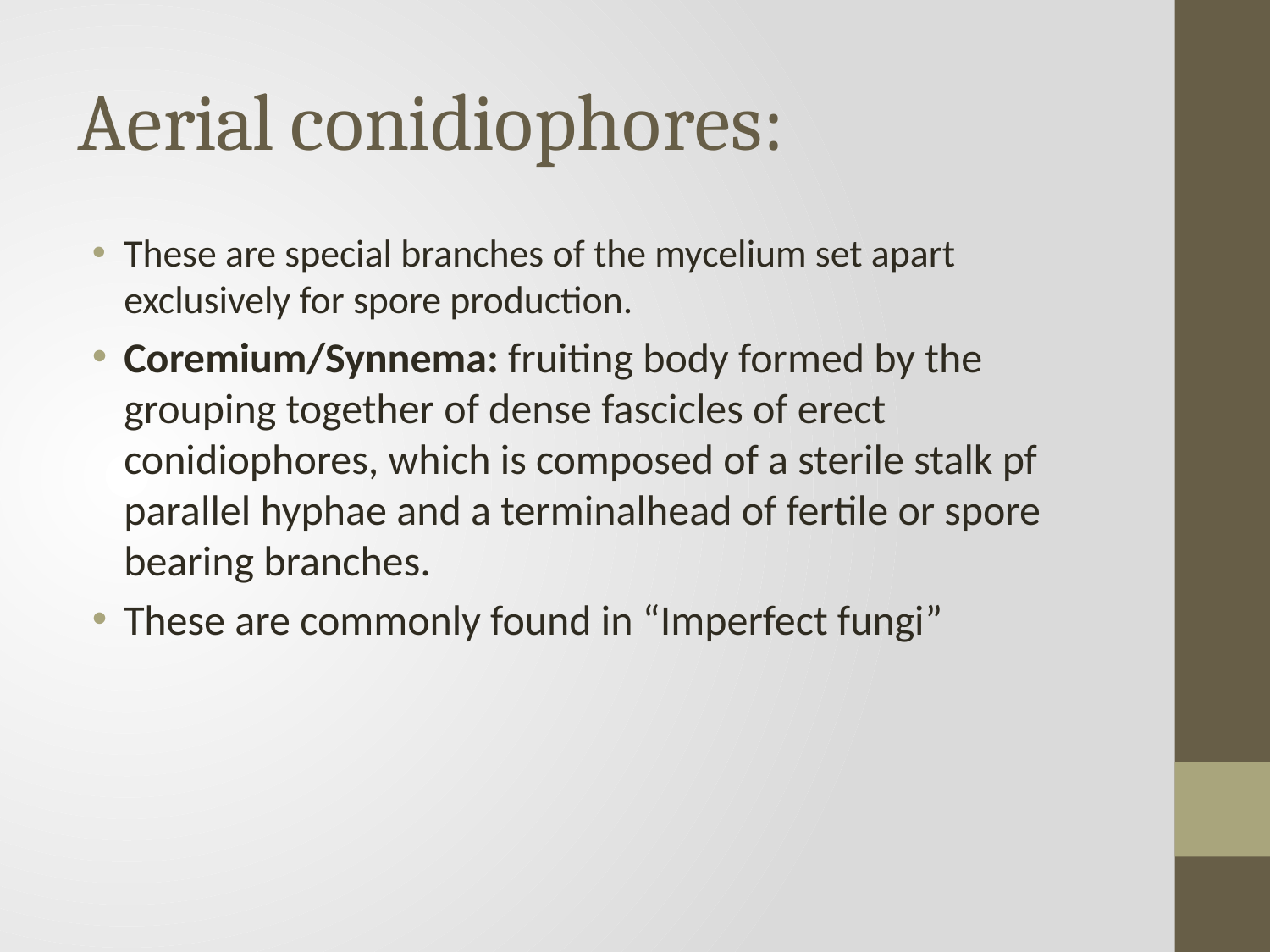

# Aerial conidiophores:
These are special branches of the mycelium set apart exclusively for spore production.
Coremium/Synnema: fruiting body formed by the grouping together of dense fascicles of erect conidiophores, which is composed of a sterile stalk pf parallel hyphae and a terminalhead of fertile or spore bearing branches.
These are commonly found in “Imperfect fungi”